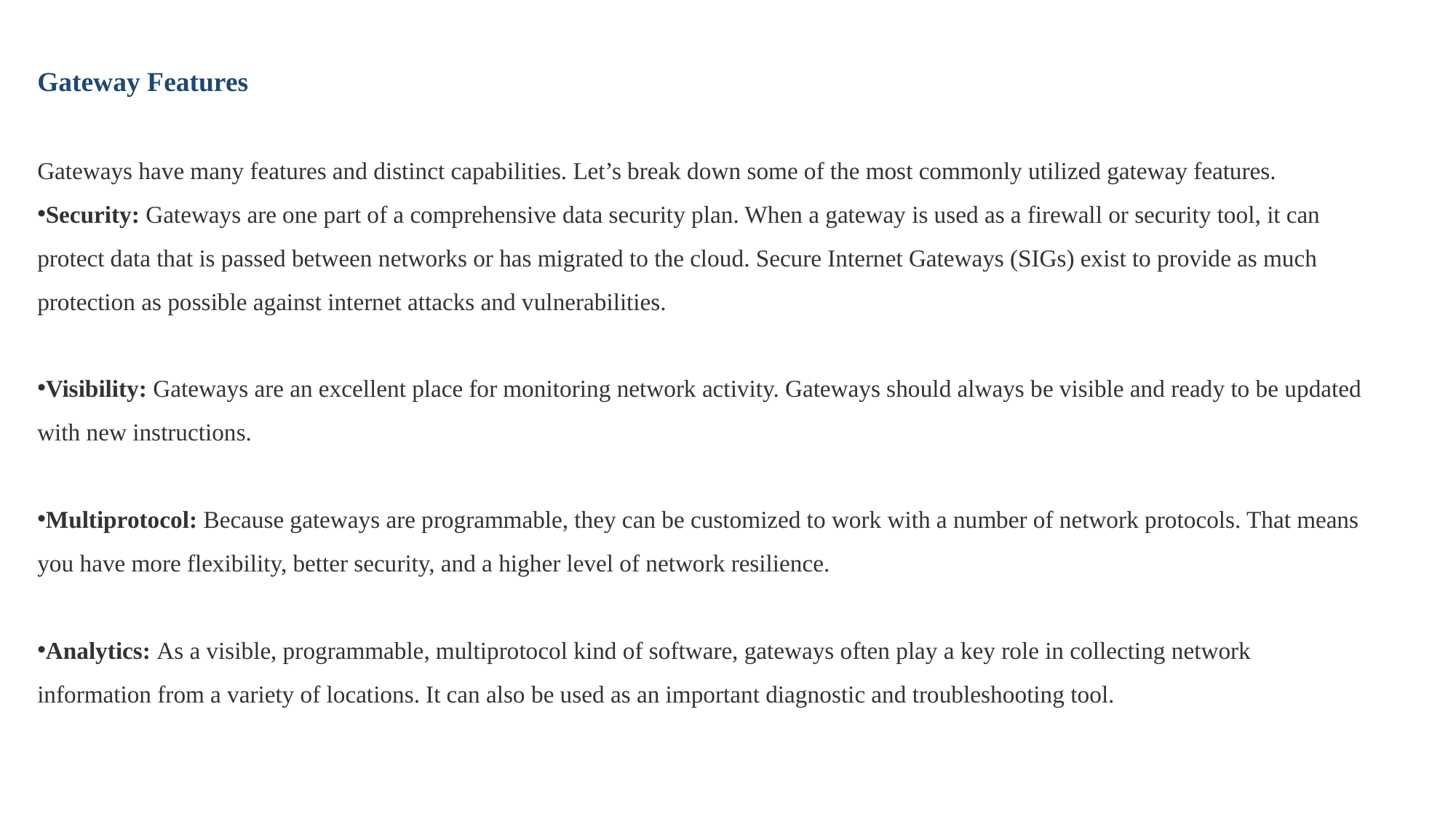

Gateway Features

Gateways have many features and distinct capabilities. Let’s break down some of the most commonly utilized gateway features.
Security: Gateways are one part of a comprehensive data security plan. When a gateway is used as a firewall or security tool, it can protect data that is passed between networks or has migrated to the cloud. Secure Internet Gateways (SIGs) exist to provide as much protection as possible against internet attacks and vulnerabilities.

Visibility: Gateways are an excellent place for monitoring network activity. Gateways should always be visible and ready to be updated with new instructions.

Multiprotocol: Because gateways are programmable, they can be customized to work with a number of network protocols. That means you have more flexibility, better security, and a higher level of network resilience.

Analytics: As a visible, programmable, multiprotocol kind of software, gateways often play a key role in collecting network information from a variety of locations. It can also be used as an important diagnostic and troubleshooting tool.